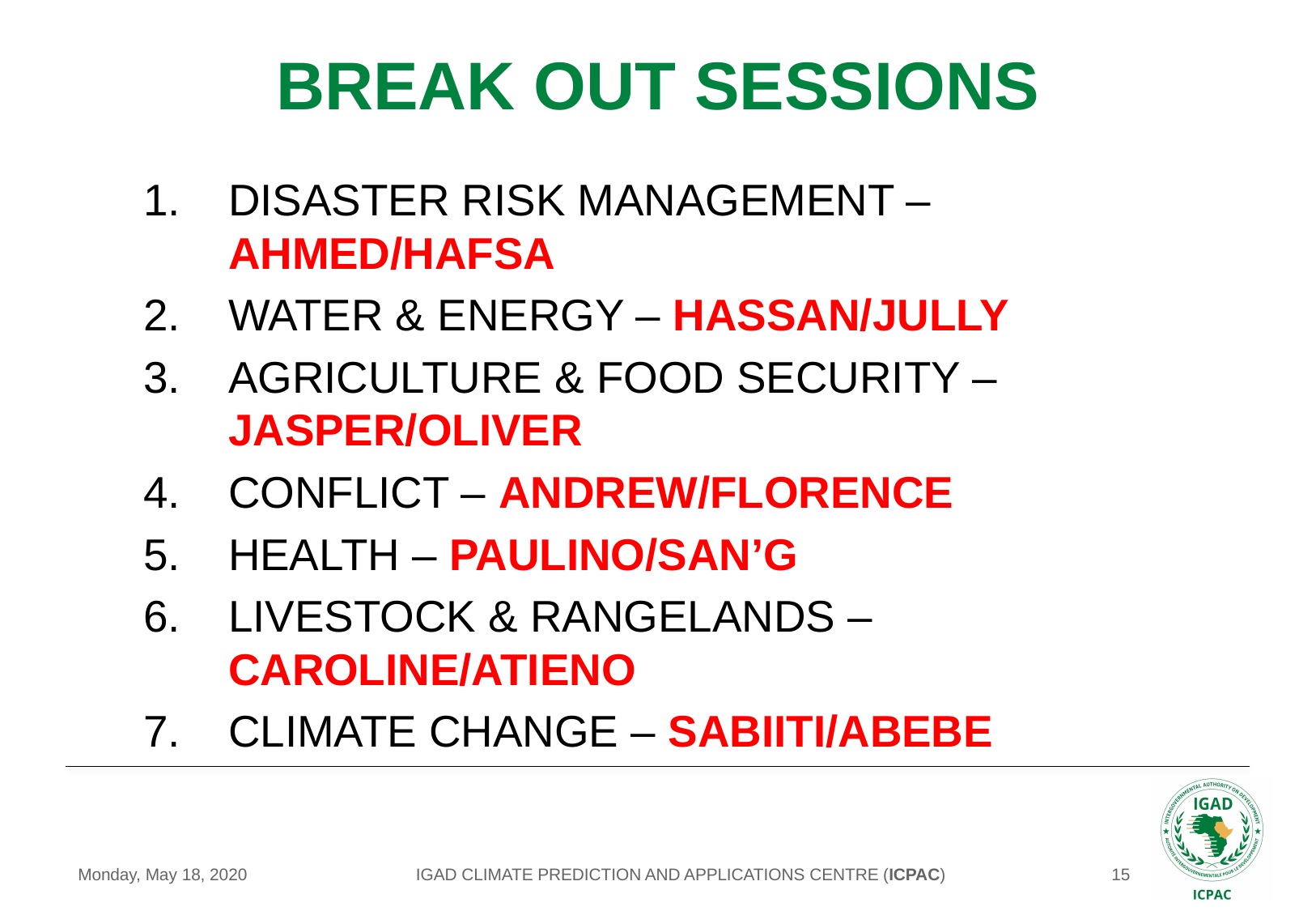

# Break out sessions
DISASTER RISK MANAGEMENT – AHMED/HAFSA
WATER & ENERGY – HASSAN/JULLY
AGRICULTURE & FOOD SECURITY –JASPER/OLIVER
CONFLICT – ANDREW/FLORENCE
HEALTH – PAULINO/SAN’G
LIVESTOCK & RANGELANDS – CAROLINE/ATIENO
CLIMATE CHANGE – SABIITI/ABEBE
IGAD CLIMATE PREDICTION AND APPLICATIONS CENTRE (ICPAC)
Monday, May 18, 2020
15